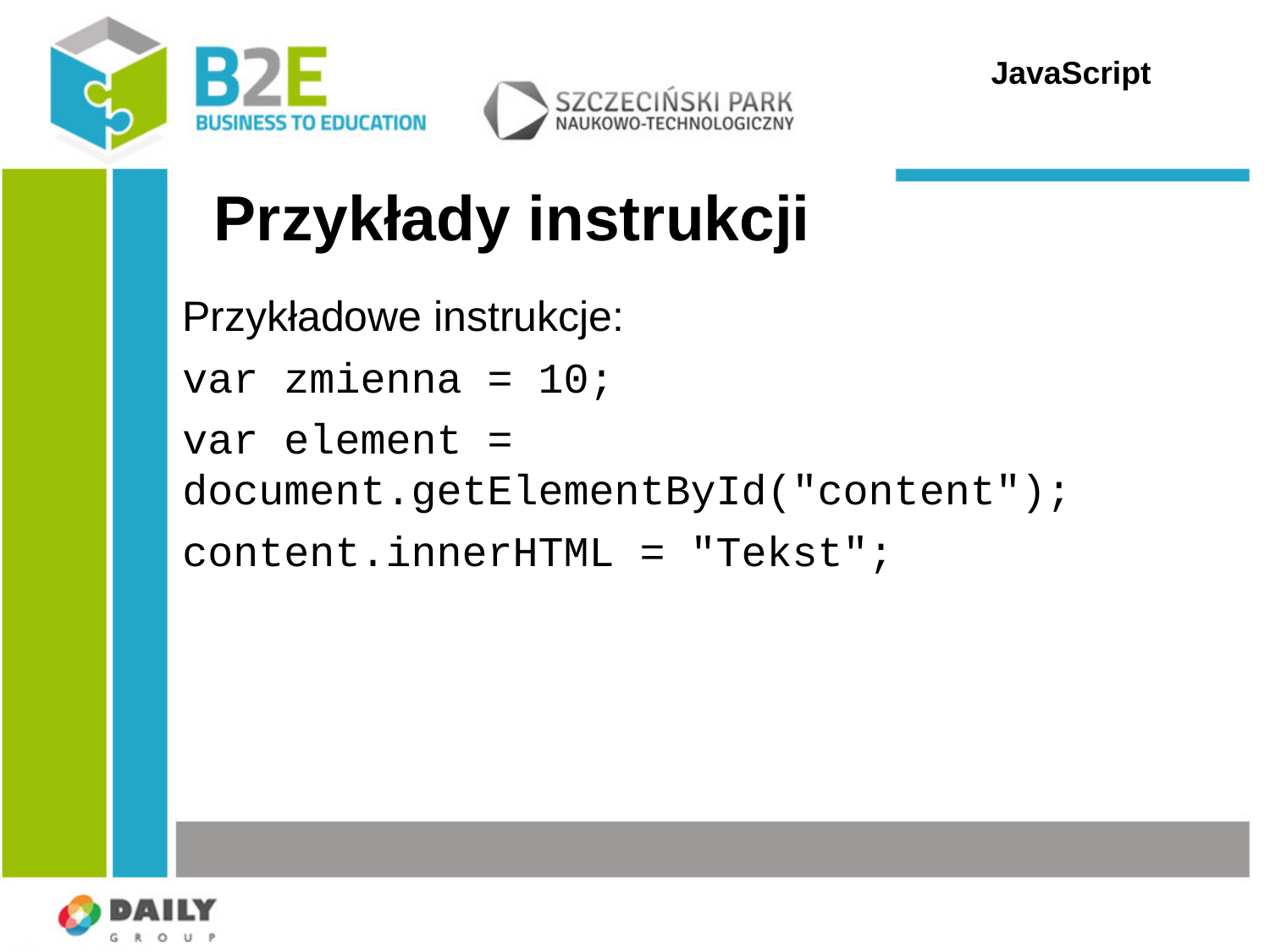

JavaScript
Przykłady instrukcji
Przykładowe instrukcje:
var zmienna = 10;
var element = document.getElementById("content");
content.innerHTML = "Tekst";